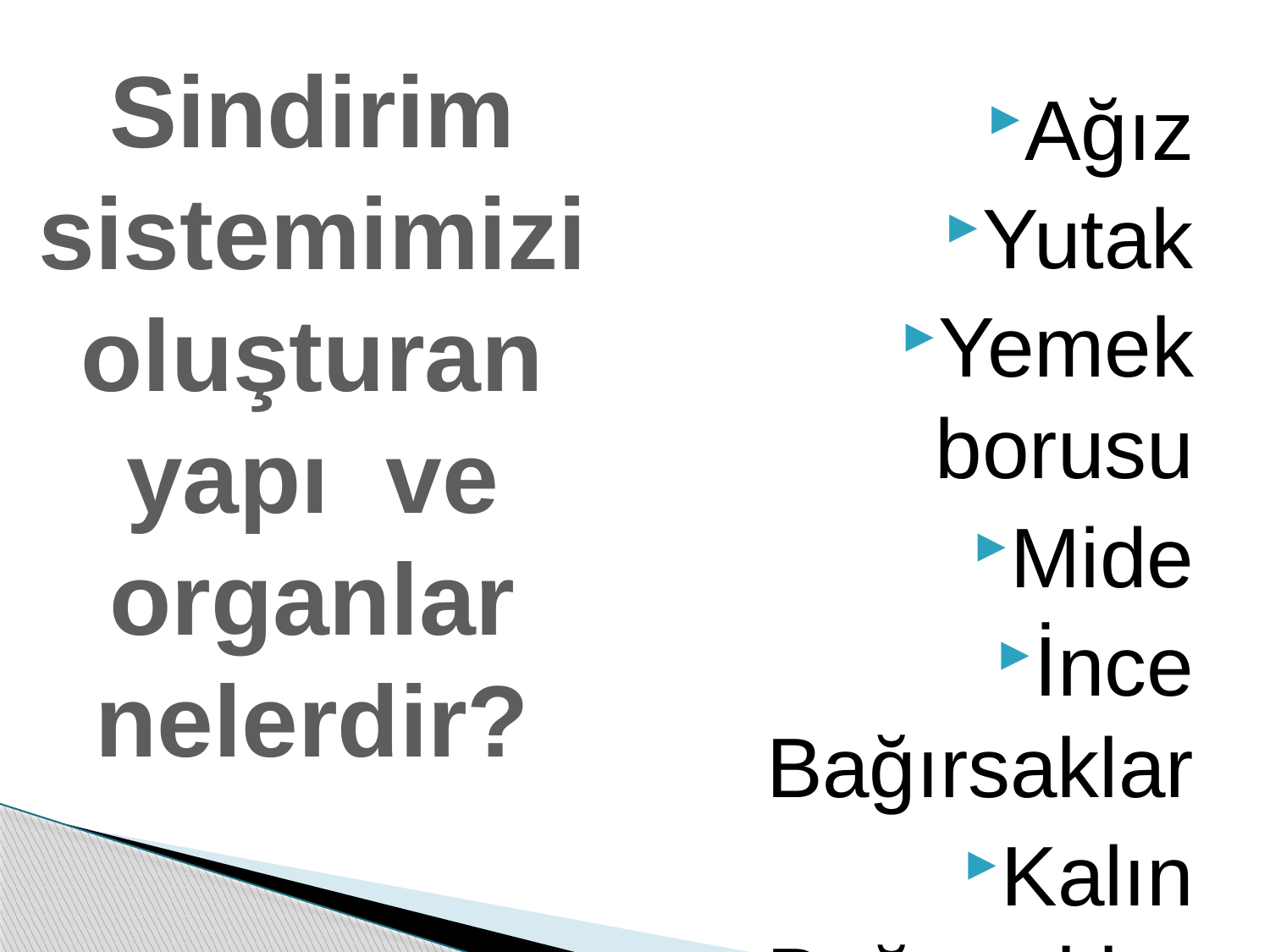

# Sindirim sistemimizi oluşturan yapı  ve organlar nelerdir?
Ağız
Yutak
Yemek borusu
Mide
İnce Bağırsaklar
Kalın Bağırsaklar
anüs